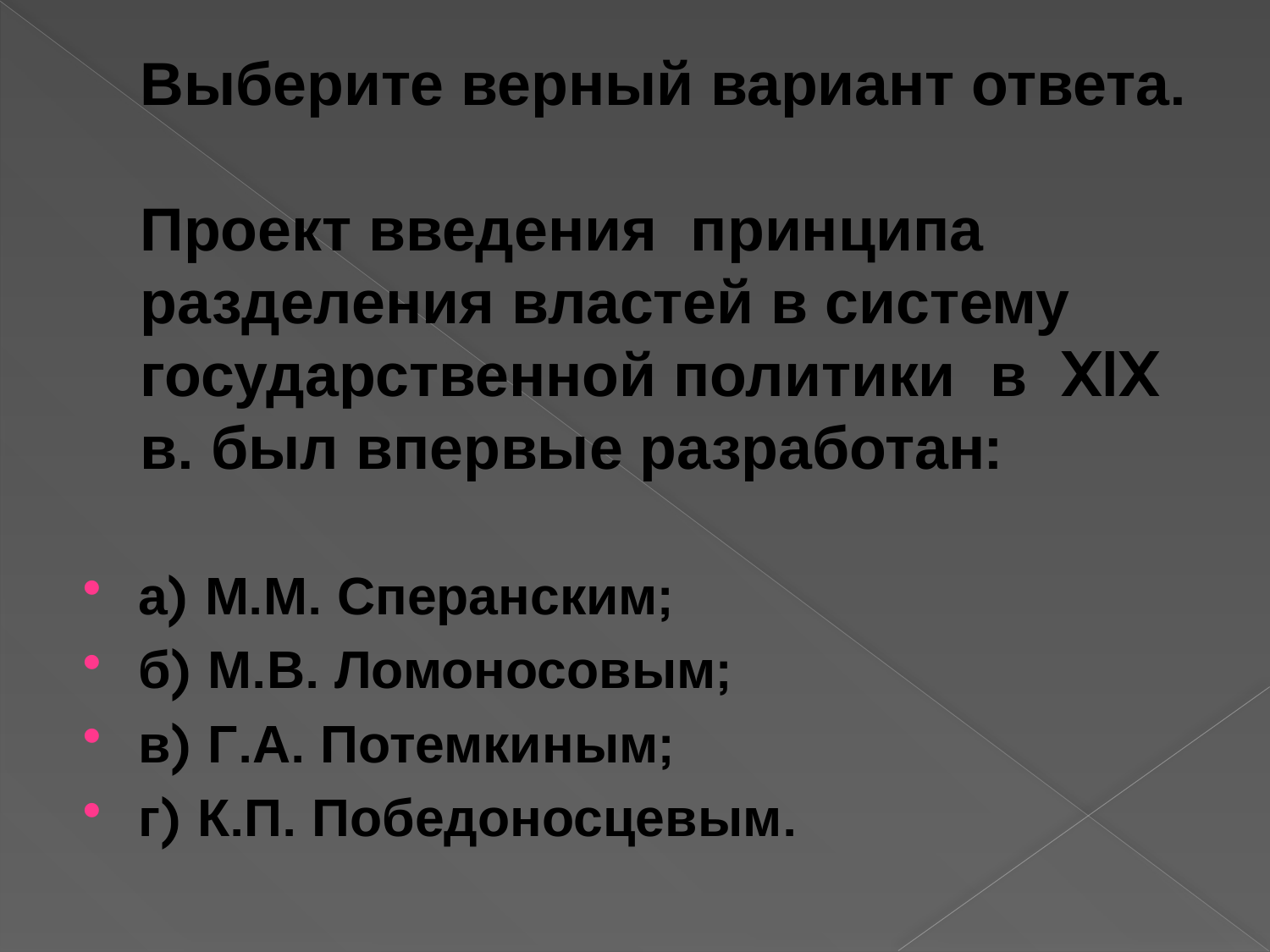

# Выберите верный вариант ответа. Проект введения  принципа разделения властей в систему государственной политики  в  XIX в. был впервые разработан:
а) М.М. Сперанским;
б) М.В. Ломоносовым;
в) Г.А. Потемкиным;
г) К.П. Победоносцевым.